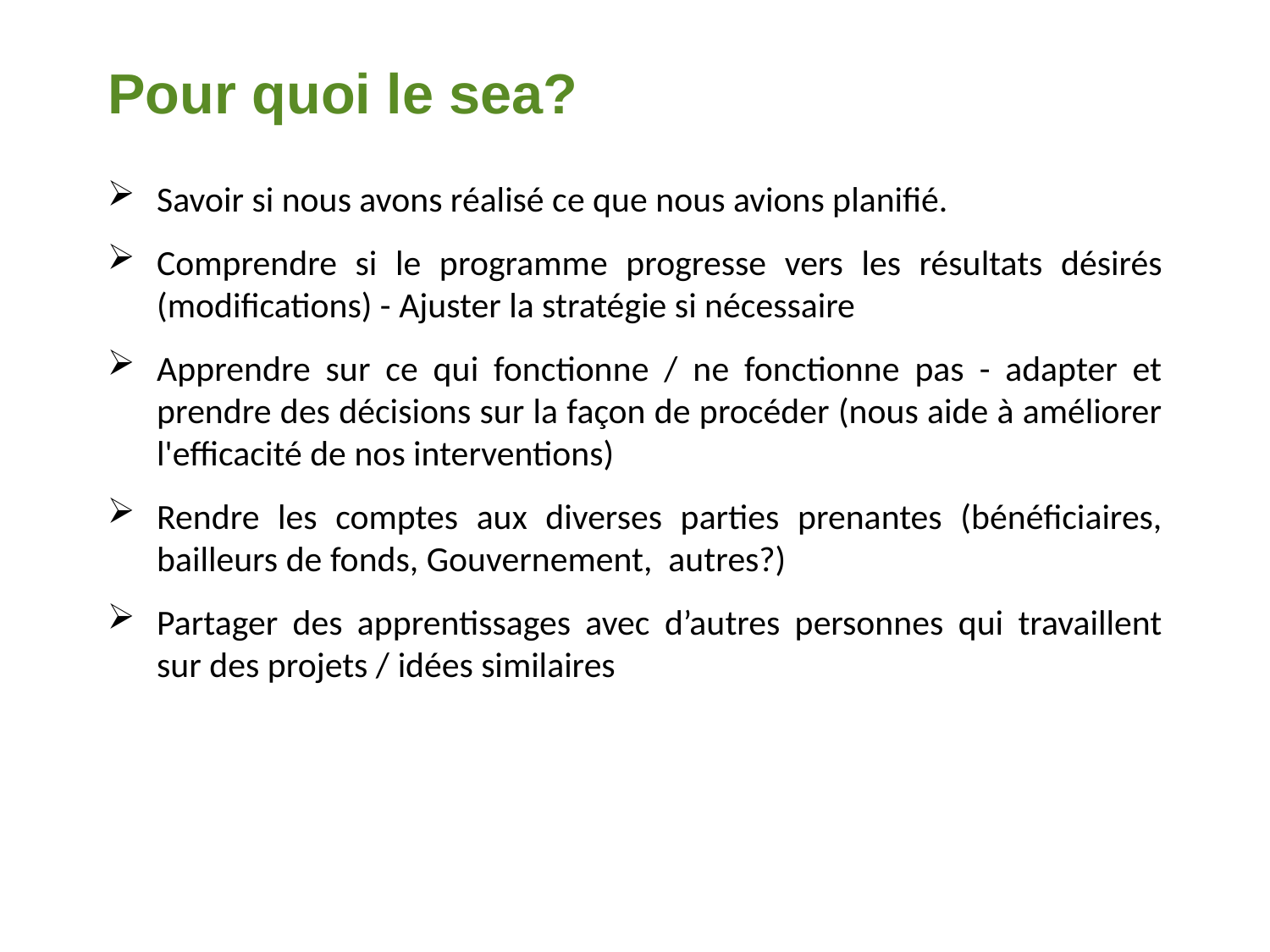

# Pour quoi le sea?
Savoir si nous avons réalisé ce que nous avions planifié.
Comprendre si le programme progresse vers les résultats désirés (modifications) - Ajuster la stratégie si nécessaire
Apprendre sur ce qui fonctionne / ne fonctionne pas - adapter et prendre des décisions sur la façon de procéder (nous aide à améliorer l'efficacité de nos interventions)
Rendre les comptes aux diverses parties prenantes (bénéficiaires, bailleurs de fonds, Gouvernement,  autres?)
Partager des apprentissages avec d’autres personnes qui travaillent sur des projets / idées similaires